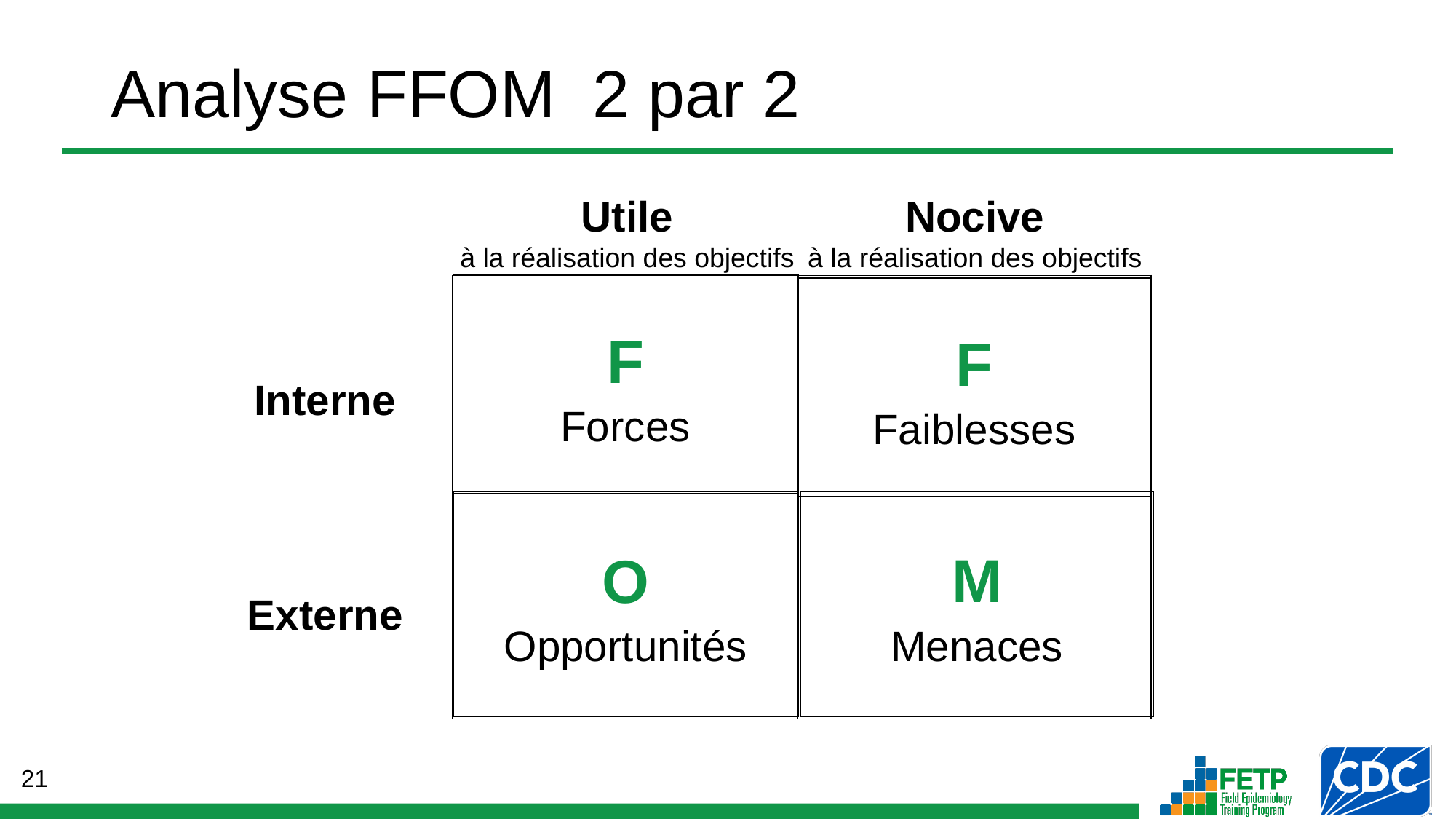

# Analyse FFOM  2 par 2
Utile
à la réalisation des objectifs
Nocive
à la réalisation des objectifs
| F Forces |
| --- |
|  |  |
| --- | --- |
|  |  |
| F Faiblesses |
| --- |
Interne
| M Menaces |
| --- |
| O Opportunités |
| --- |
Externe